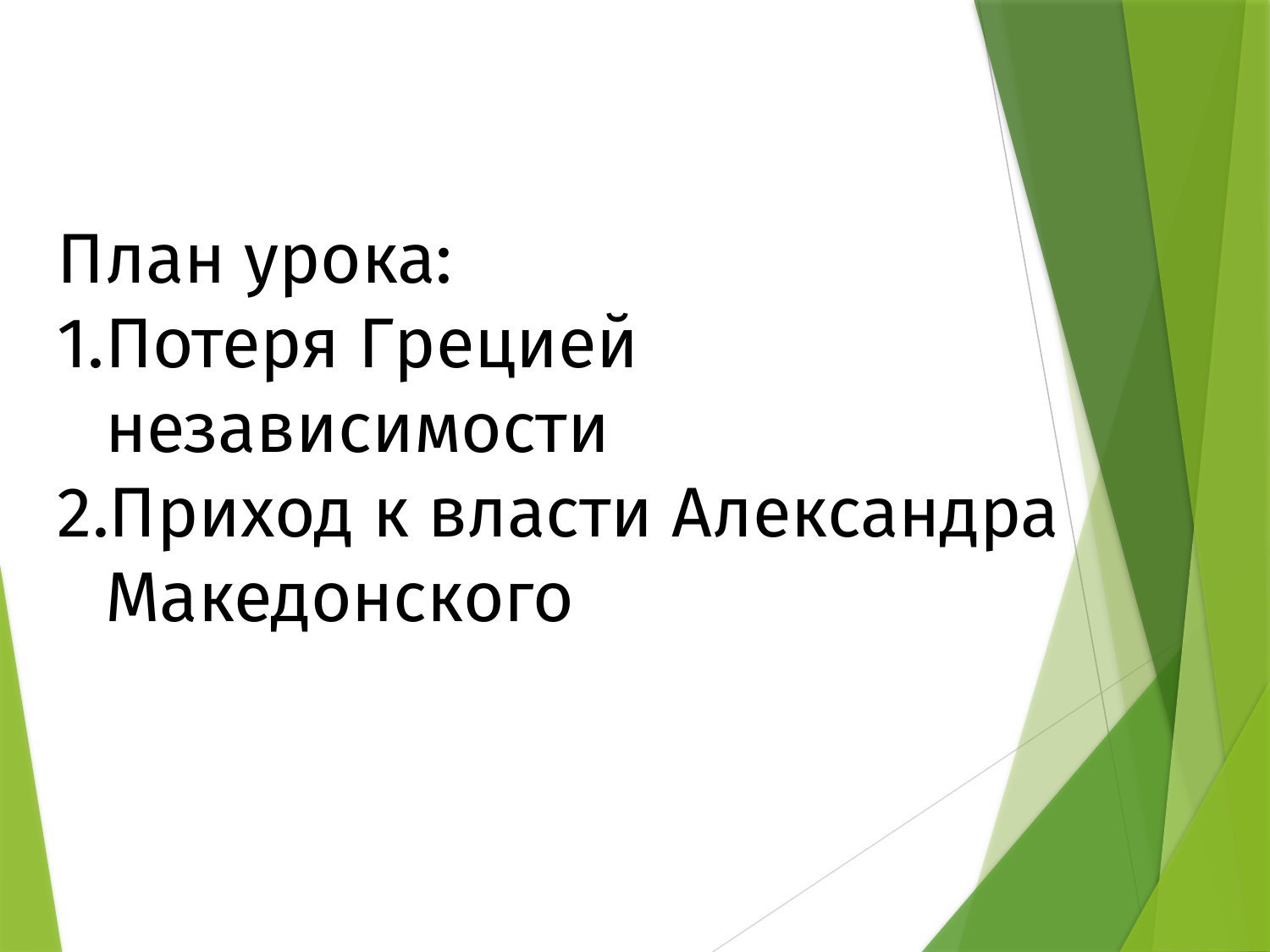

План урока:
Потеря Грецией независимости
Приход к власти Александра Македонского